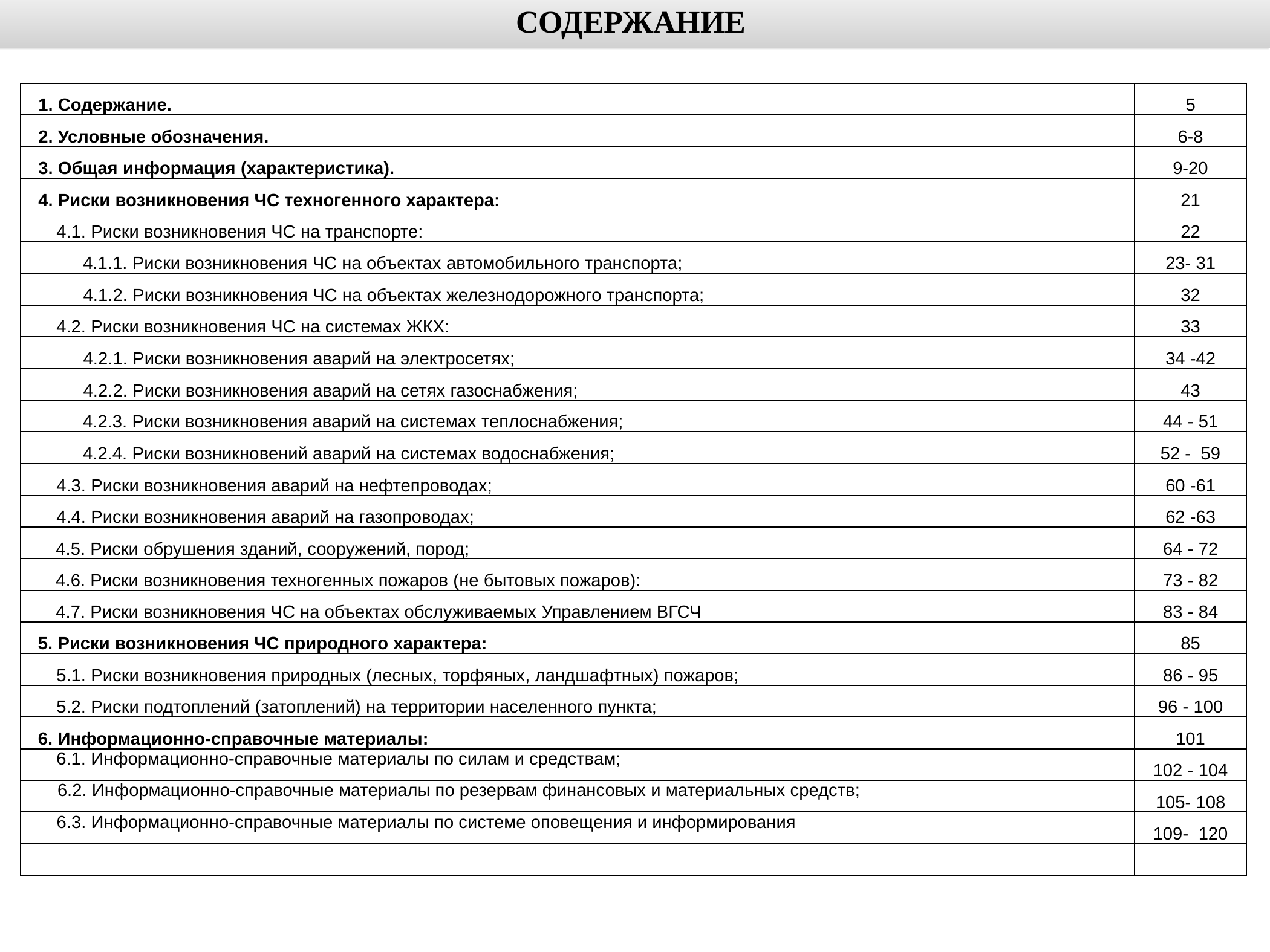

СОДЕРЖАНИЕ
| 1. Содержание. | 5 |
| --- | --- |
| 2. Условные обозначения. | 6-8 |
| 3. Общая информация (характеристика). | 9-20 |
| 4. Риски возникновения ЧС техногенного характера: | 21 |
| 4.1. Риски возникновения ЧС на транспорте: | 22 |
| 4.1.1. Риски возникновения ЧС на объектах автомобильного транспорта; | 23- 31 |
| 4.1.2. Риски возникновения ЧС на объектах железнодорожного транспорта; | 32 |
| 4.2. Риски возникновения ЧС на системах ЖКХ: | 33 |
| 4.2.1. Риски возникновения аварий на электросетях; | 34 -42 |
| 4.2.2. Риски возникновения аварий на сетях газоснабжения; | 43 |
| 4.2.3. Риски возникновения аварий на системах теплоснабжения; | 44 - 51 |
| 4.2.4. Риски возникновений аварий на системах водоснабжения; | 52 - 59 |
| 4.3. Риски возникновения аварий на нефтепроводах; | 60 -61 |
| 4.4. Риски возникновения аварий на газопроводах; | 62 -63 |
| 4.5. Риски обрушения зданий, сооружений, пород; | 64 - 72 |
| 4.6. Риски возникновения техногенных пожаров (не бытовых пожаров): | 73 - 82 |
| 4.7. Риски возникновения ЧС на объектах обслуживаемых Управлением ВГСЧ | 83 - 84 |
| 5. Риски возникновения ЧС природного характера: | 85 |
| 5.1. Риски возникновения природных (лесных, торфяных, ландшафтных) пожаров; | 86 - 95 |
| 5.2. Риски подтоплений (затоплений) на территории населенного пункта; | 96 - 100 |
| 6. Информационно-справочные материалы: | 101 |
| 6.1. Информационно-справочные материалы по силам и средствам; | 102 - 104 |
| 6.2. Информационно-справочные материалы по резервам финансовых и материальных средств; | 105- 108 |
| 6.3. Информационно-справочные материалы по системе оповещения и информирования | 109- 120 |
|  |  |